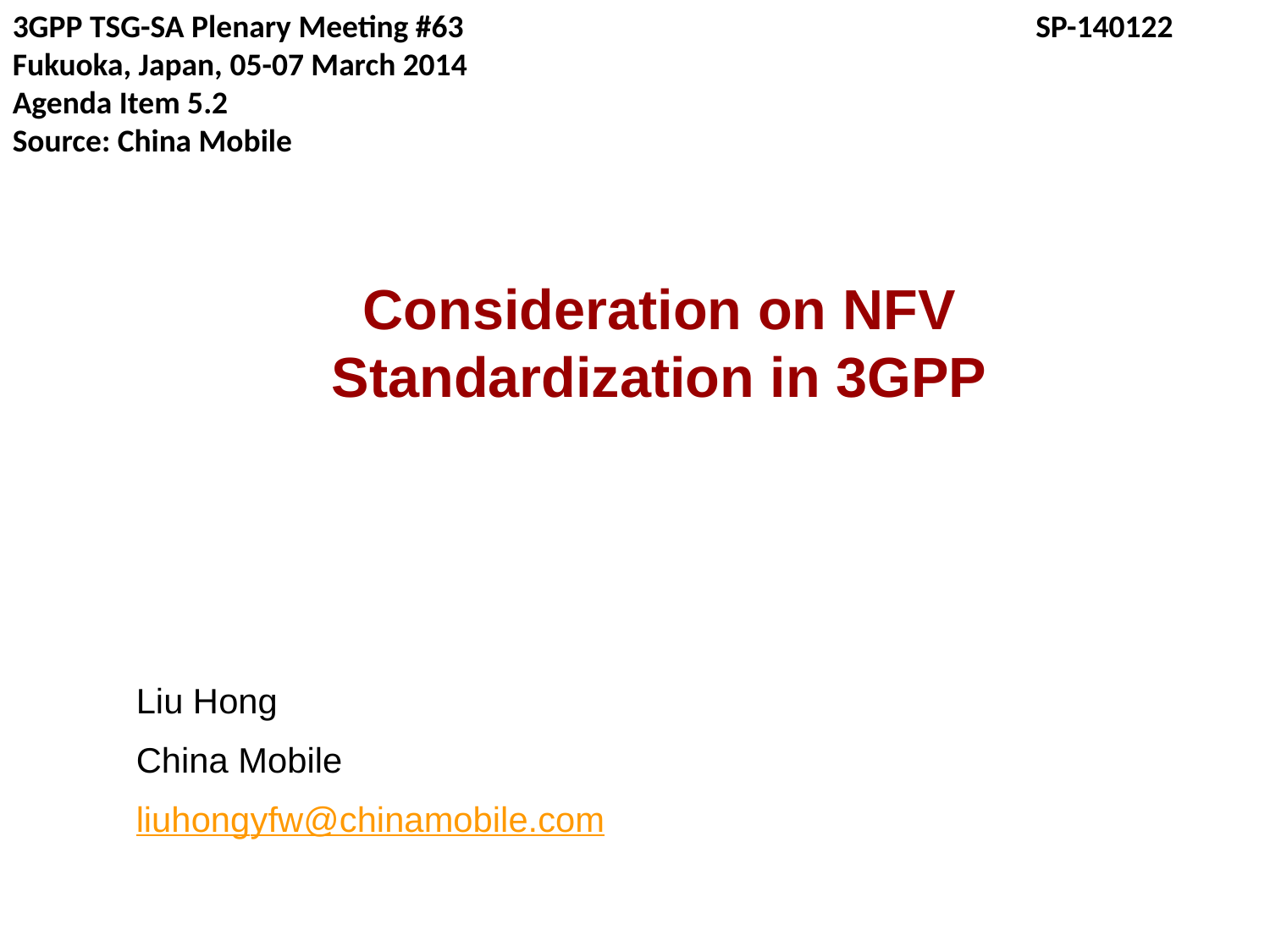

3GPP TSG-SA Plenary Meeting #63					 SP-140122
Fukuoka, Japan, 05-07 March 2014
Agenda Item 5.2
Source: China Mobile
# Consideration on NFV Standardization in 3GPP
Liu Hong
China Mobile
liuhongyfw@chinamobile.com